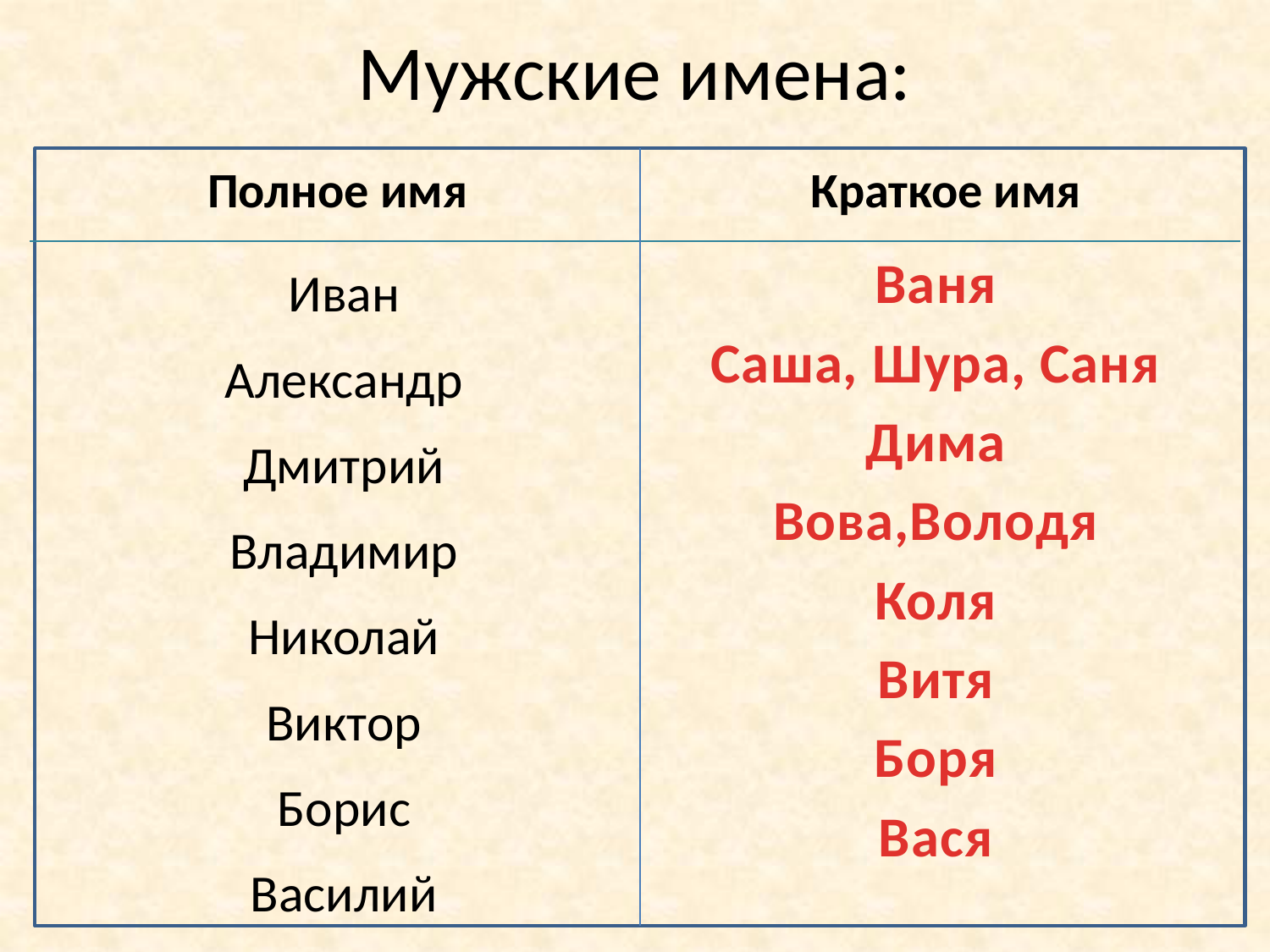

Мужские имена:

Полное имя
Краткое имя
Иван
Александр
Дмитрий
Владимир
Николай
Виктор
Борис
Василий

Ваня
Саша, Шура, Саня
Дима
Вова,Володя
Коля
Витя
Боря
Вася